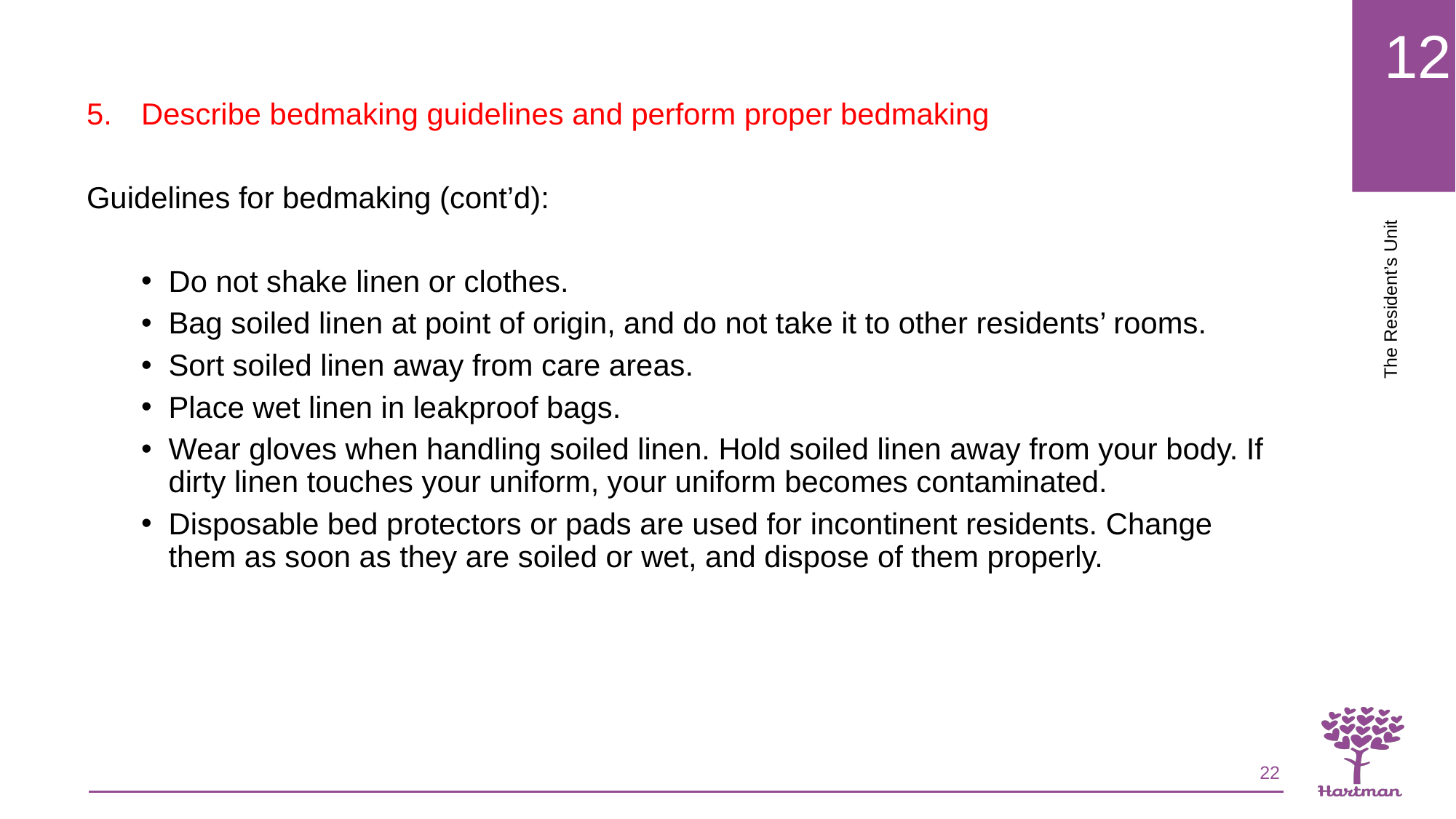

Describe bedmaking guidelines and perform proper bedmaking

Guidelines for bedmaking (cont’d):

Do not shake linen or clothes.
Bag soiled linen at point of origin, and do not take it to other residents’ rooms.
Sort soiled linen away from care areas.
Place wet linen in leakproof bags.
Wear gloves when handling soiled linen. Hold soiled linen away from your body. If dirty linen touches your uniform, your uniform becomes contaminated.
Disposable bed protectors or pads are used for incontinent residents. Change them as soon as they are soiled or wet, and dispose of them properly.

22